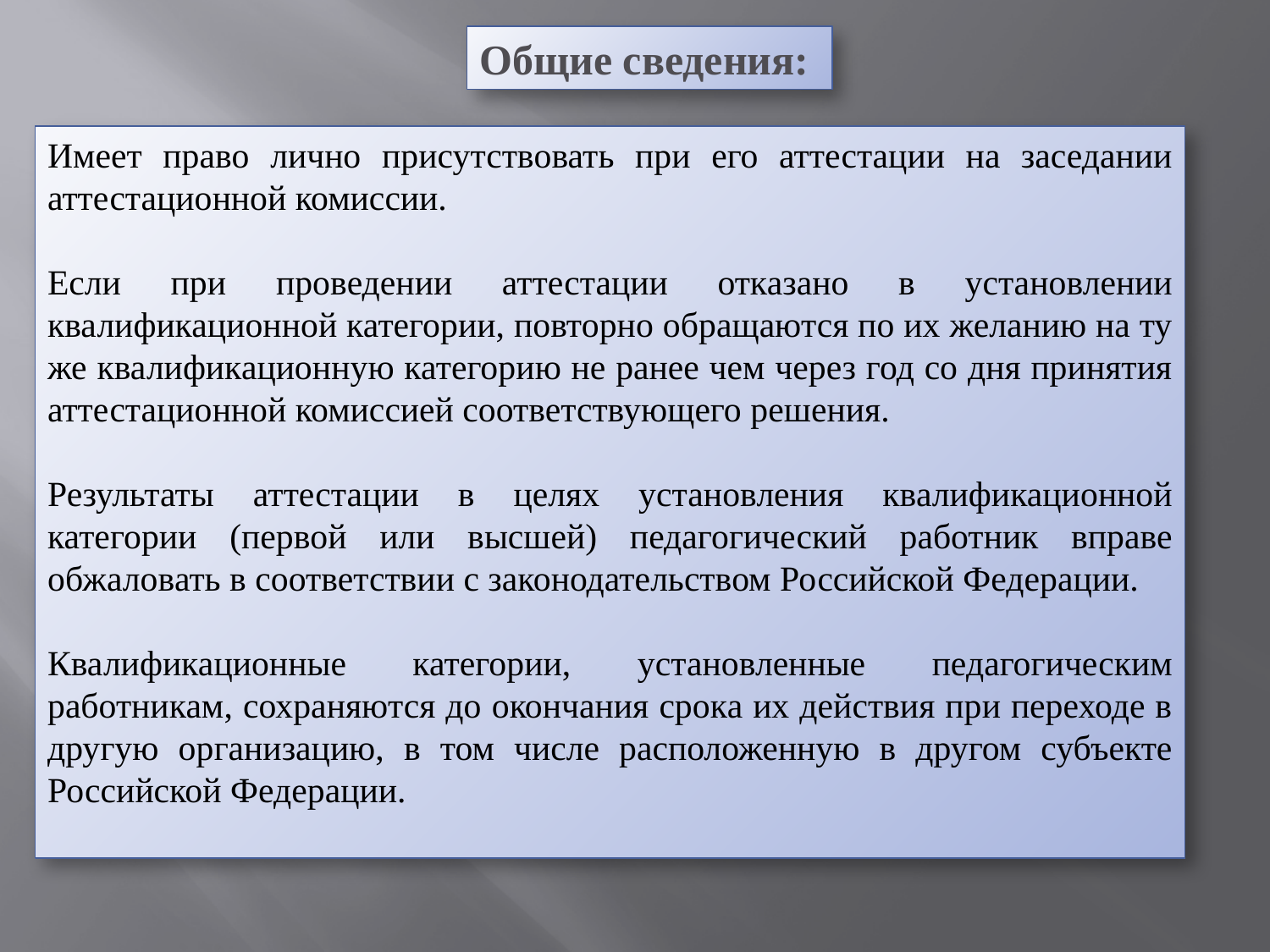

Общие сведения:
Имеет право лично присутствовать при его аттестации на заседании аттестационной комиссии.

Если при проведении аттестации отказано в установлении квалификационной категории, повторно обращаются по их желанию на ту же квалификационную категорию не ранее чем через год со дня принятия аттестационной комиссией соответствующего решения.

Результаты аттестации в целях установления квалификационной категории (первой или высшей) педагогический работник вправе обжаловать в соответствии с законодательством Российской Федерации.

Квалификационные категории, установленные педагогическим работникам, сохраняются до окончания срока их действия при переходе в другую организацию, в том числе расположенную в другом субъекте Российской Федерации.